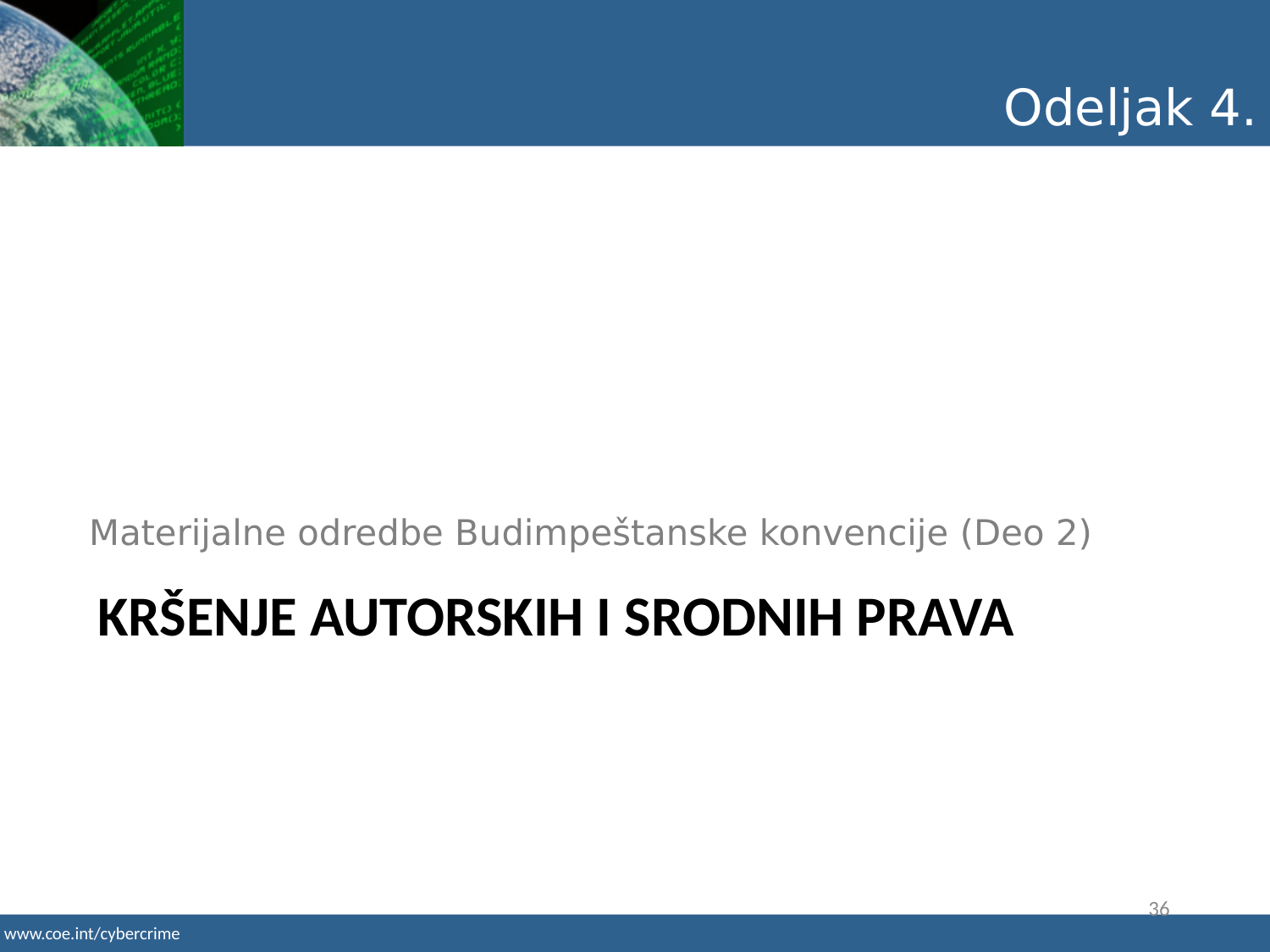

Odeljak 4.

Materijalne odredbe Budimpeštanske konvencije (Deo 2)

# KRŠENJE AUTORSKIH I SRODNIH PRAVA
36